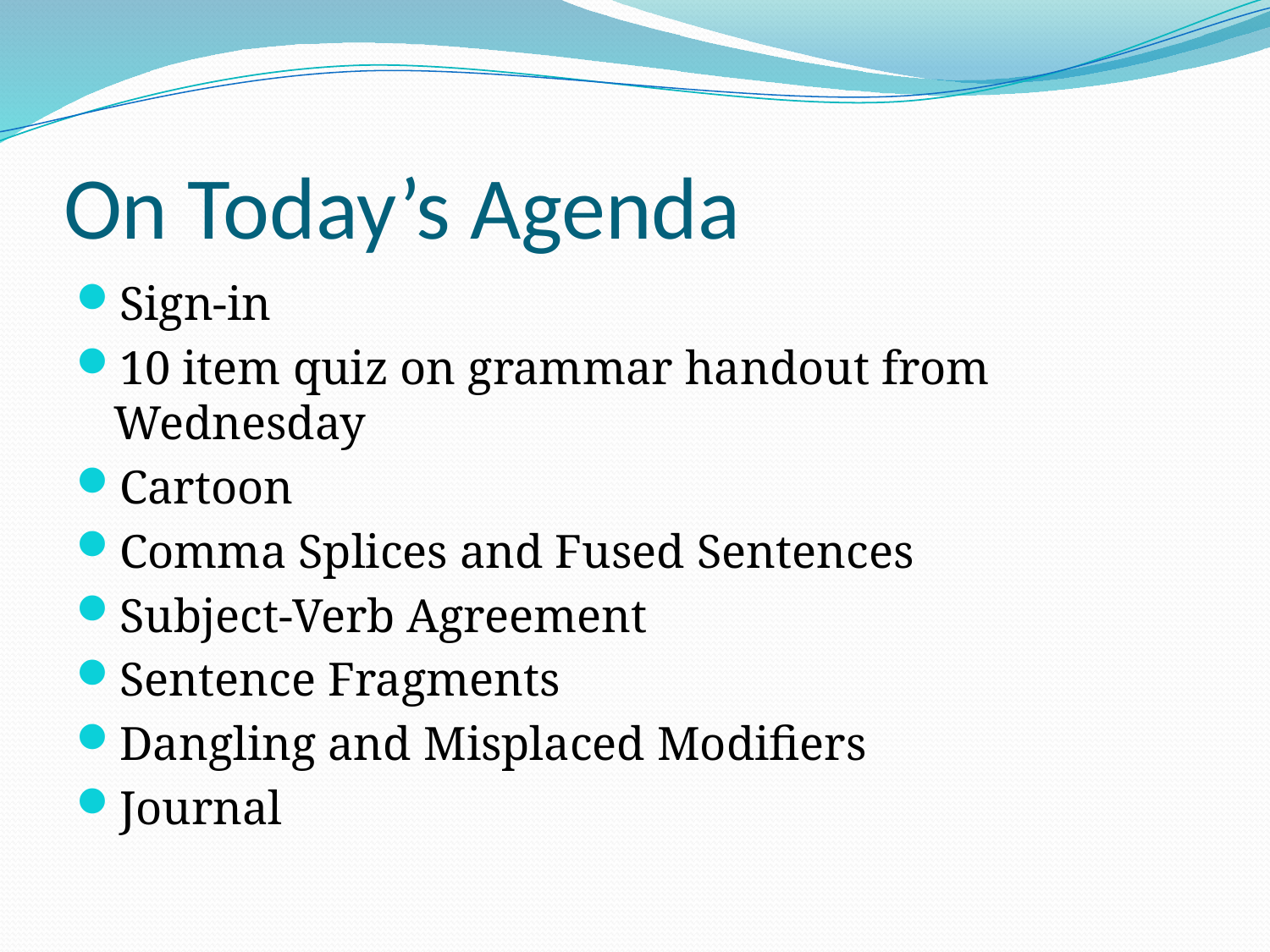

# On Today’s Agenda
Sign-in
10 item quiz on grammar handout from Wednesday
Cartoon
Comma Splices and Fused Sentences
Subject-Verb Agreement
Sentence Fragments
Dangling and Misplaced Modifiers
Journal